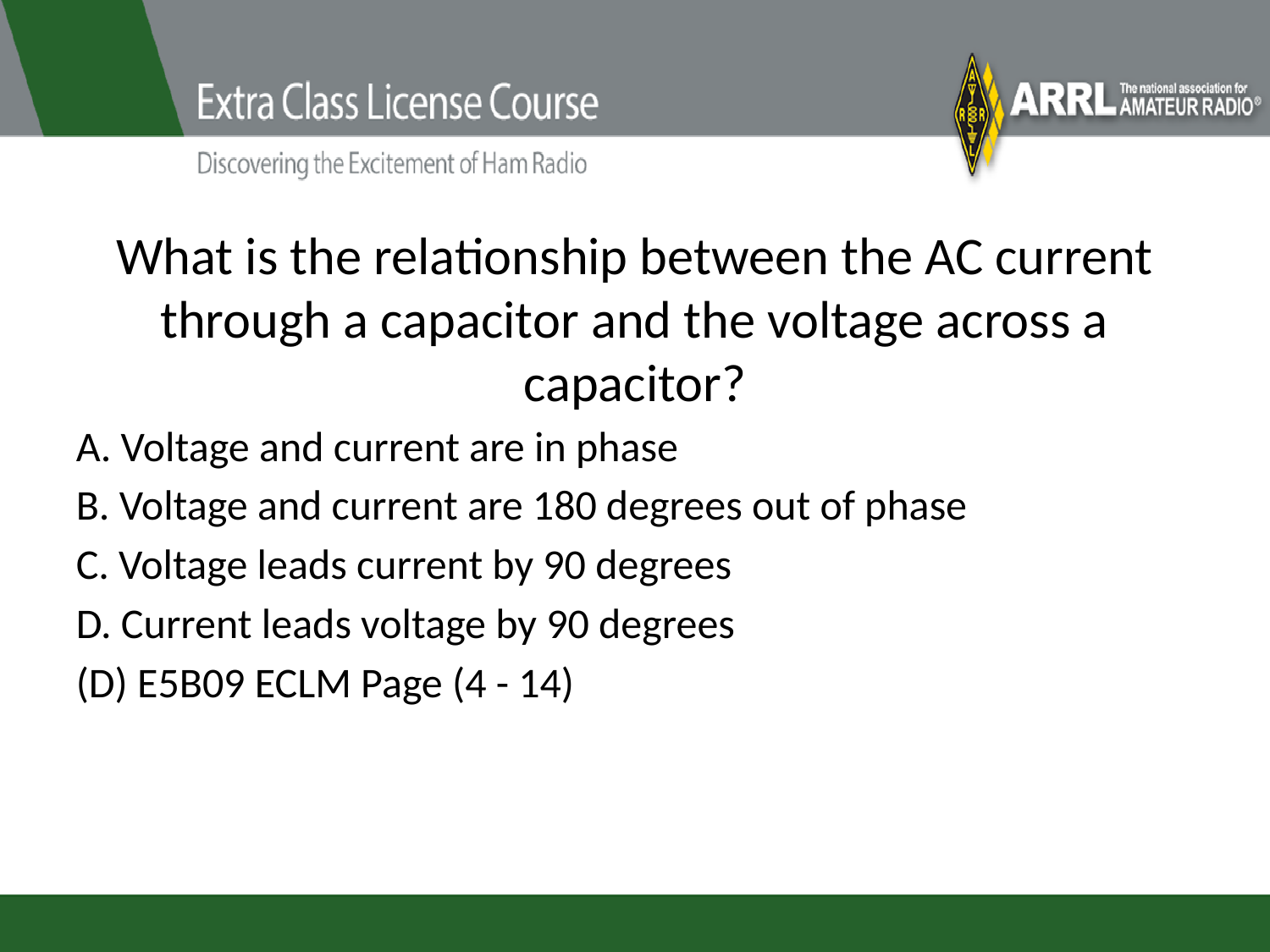

# What is the relationship between the AC current through a capacitor and the voltage across a capacitor?
A. Voltage and current are in phase
B. Voltage and current are 180 degrees out of phase
C. Voltage leads current by 90 degrees
D. Current leads voltage by 90 degrees
(D) E5B09 ECLM Page (4 - 14)